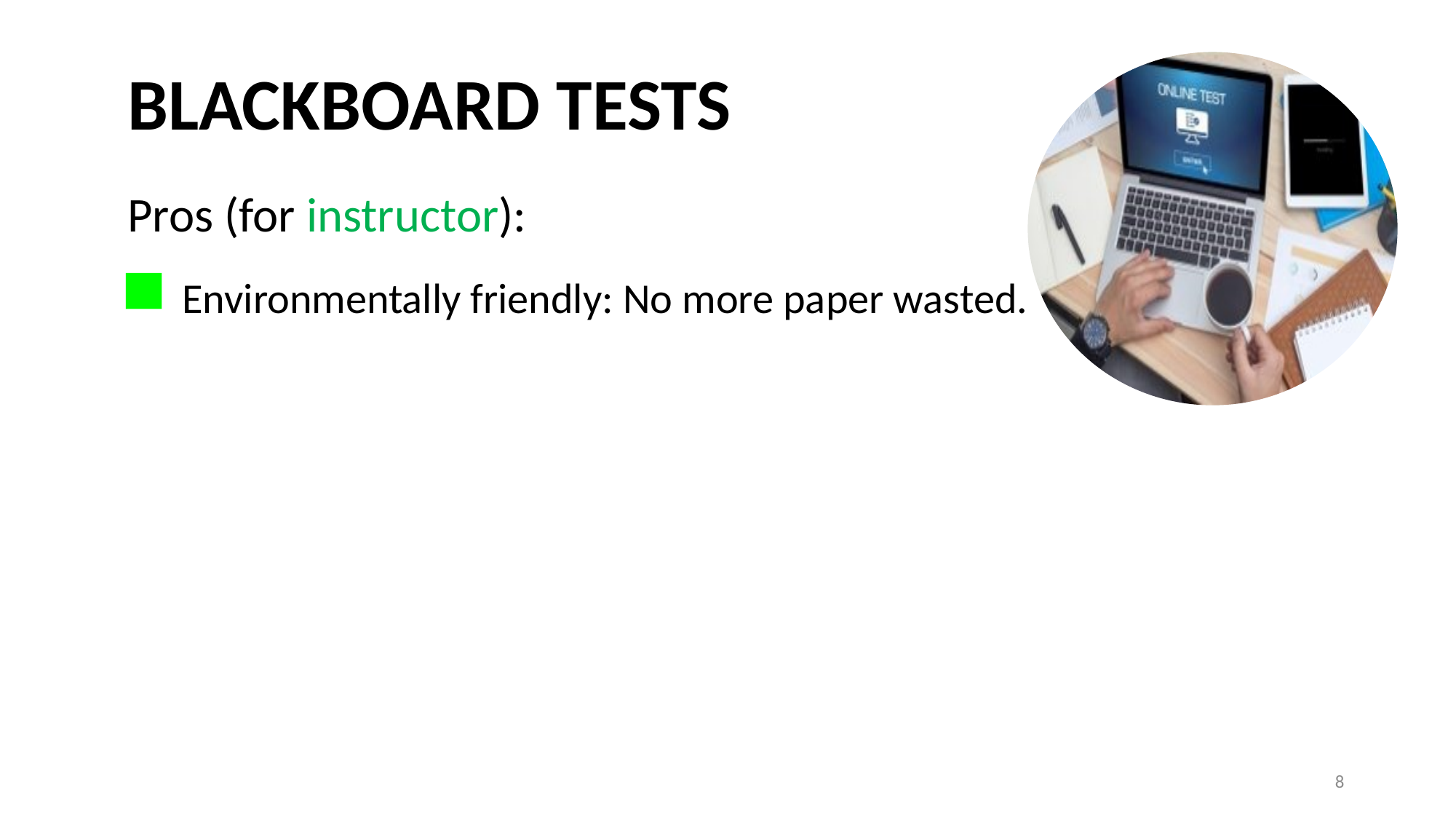

BLACKBOARD TESTS

Pros (for instructor):
Environmentally friendly: No more paper wasted.
8